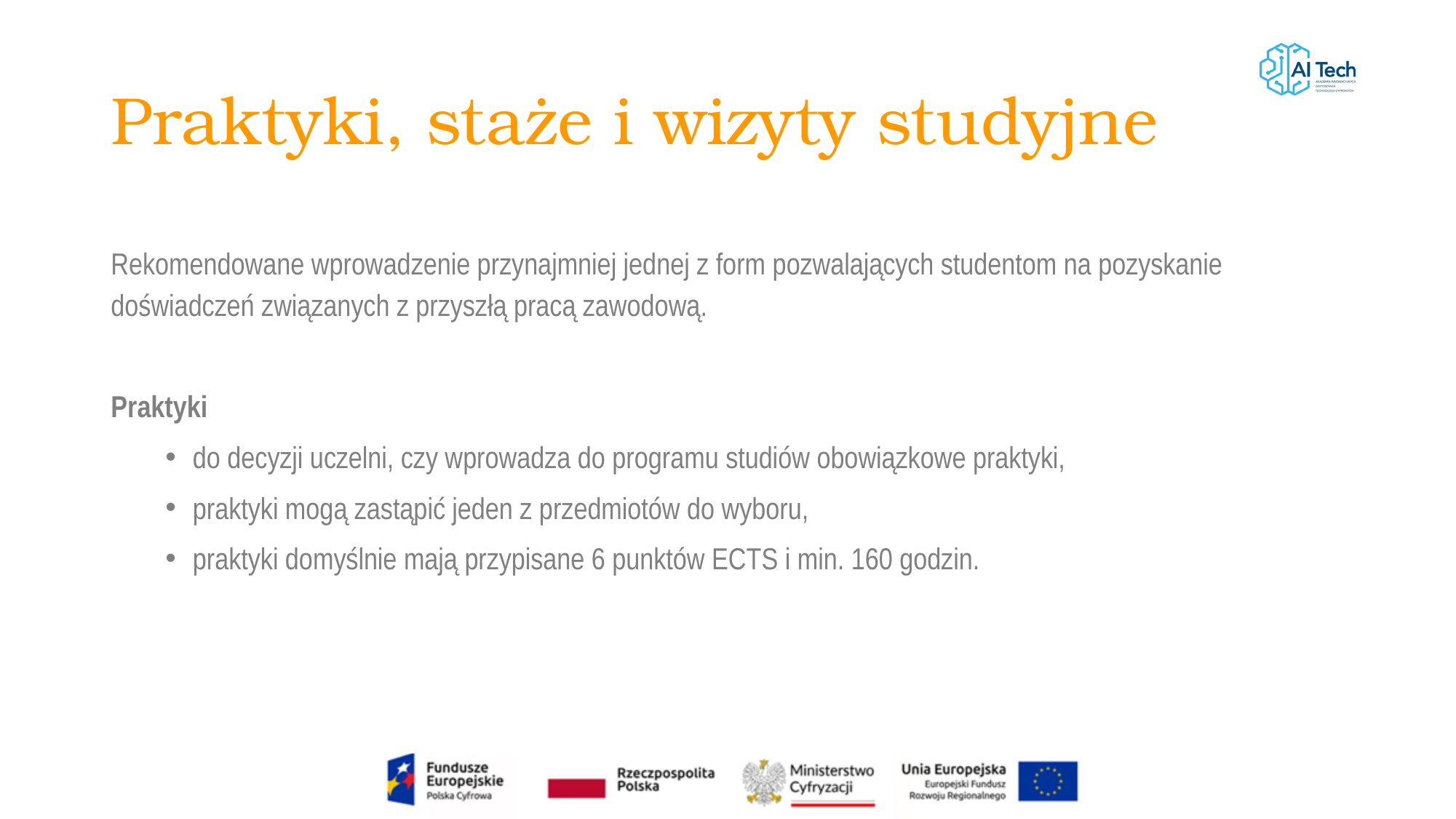

# Praktyki, staże i wizyty studyjne
Rekomendowane wprowadzenie przynajmniej jednej z form pozwalających studentom na pozyskanie doświadczeń związanych z przyszłą pracą zawodową.

Praktyki
do decyzji uczelni, czy wprowadza do programu studiów obowiązkowe praktyki,
praktyki mogą zastąpić jeden z przedmiotów do wyboru,
praktyki domyślnie mają przypisane 6 punktów ECTS i min. 160 godzin.